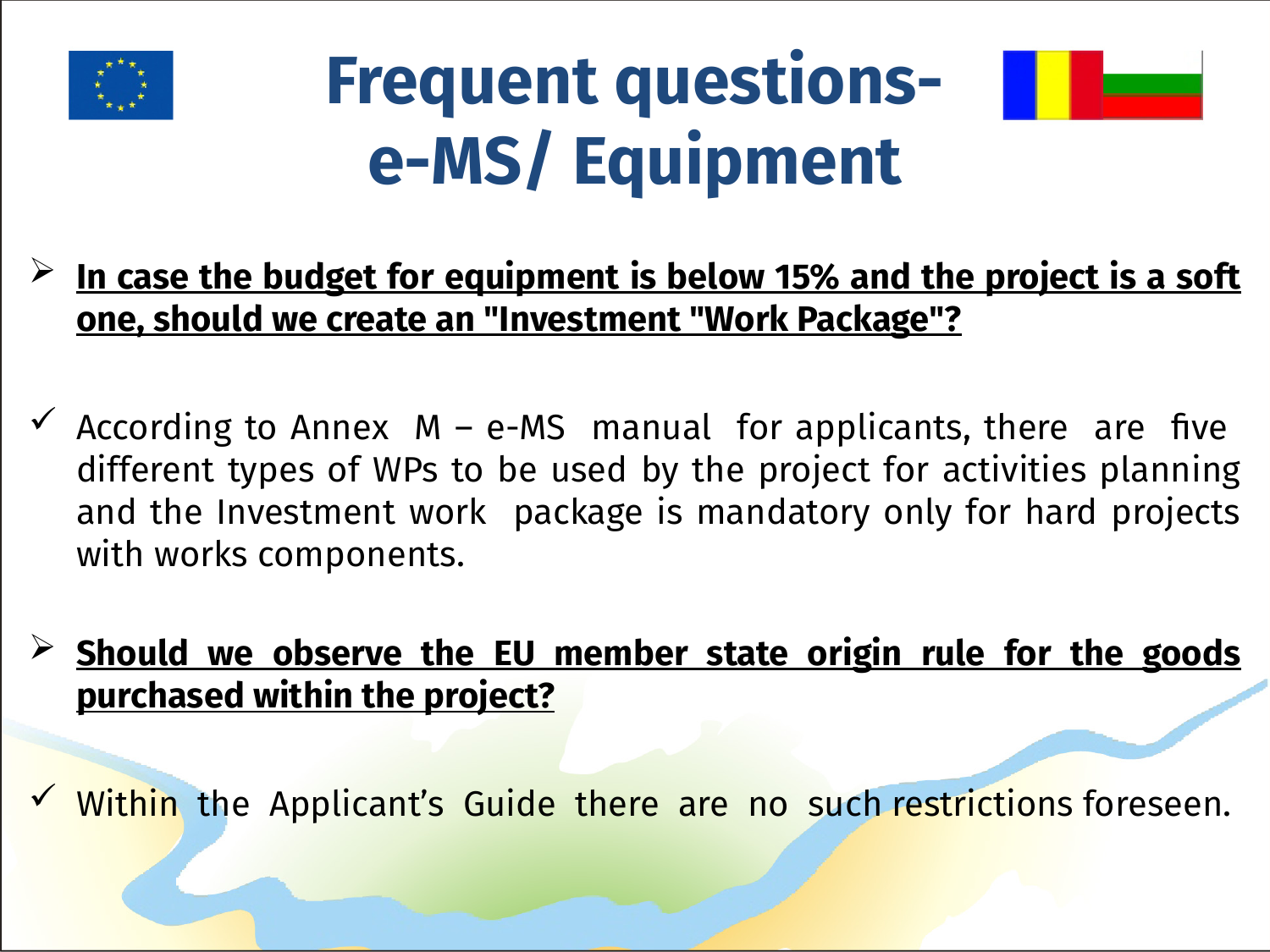

# Frequent questions- e-MS/ Equipment

In case the budget for equipment is below 15% and the project is a soft one, should we create an "Investment "Work Package"?

According to Annex  M – e-MS  manual  for applicants, there  are  five  different types of WPs to be used by the project for activities planning and the Investment work  package is mandatory only for hard projects with works components.

Should we observe the EU member state origin rule for the goods purchased within the project?

Within  the  Applicant’s  Guide  there  are  no  such restrictions foreseen.